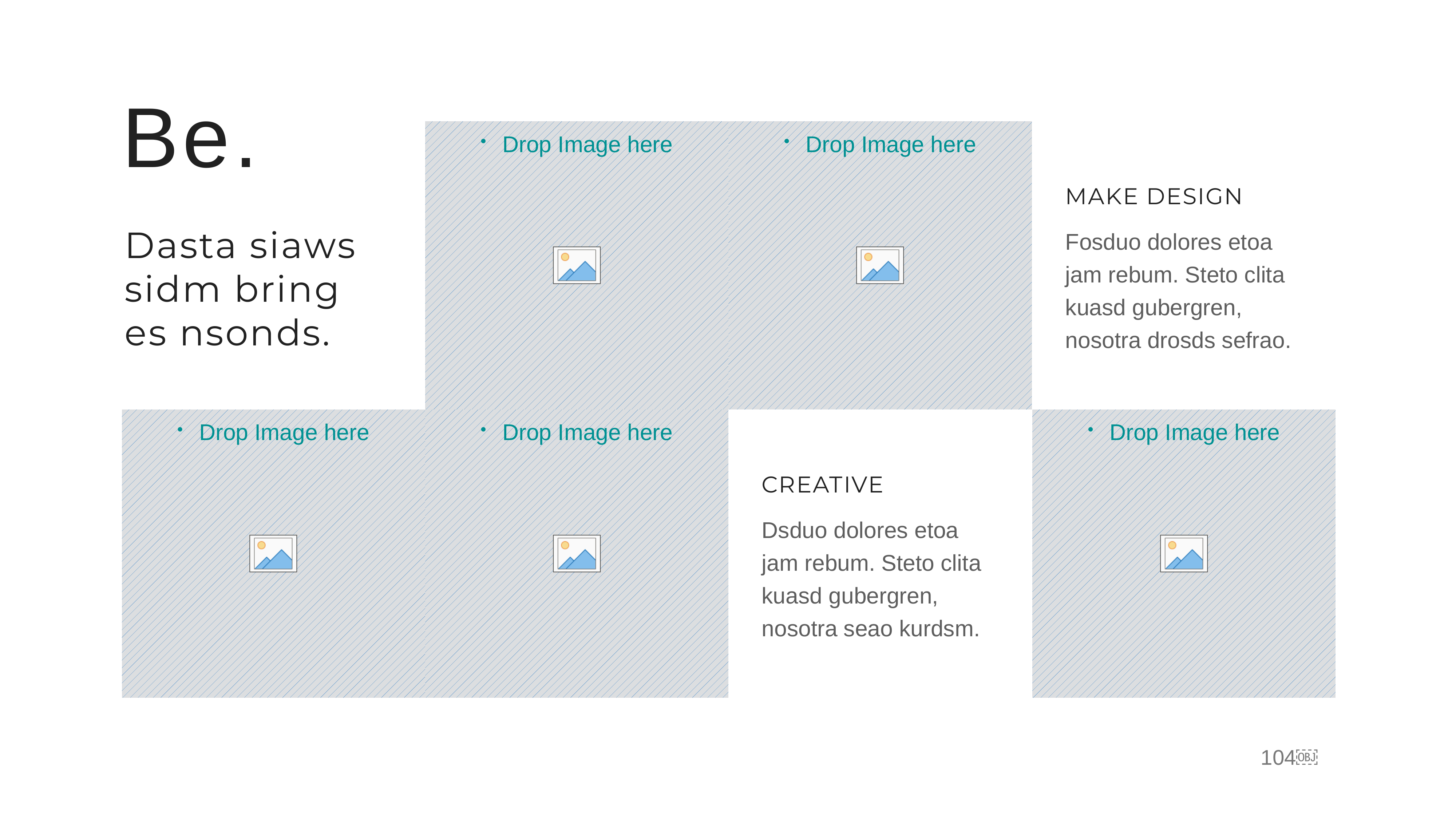

Be.

MAKE DESIGN
Dasta siaws
sidm bring
es nsonds.
Fosduo dolores etoa jam rebum. Steto clita kuasd gubergren, nosotra drosds sefrao.

CREATIVE
Dsduo dolores etoa jam rebum. Steto clita kuasd gubergren, nosotra seao kurdsm.